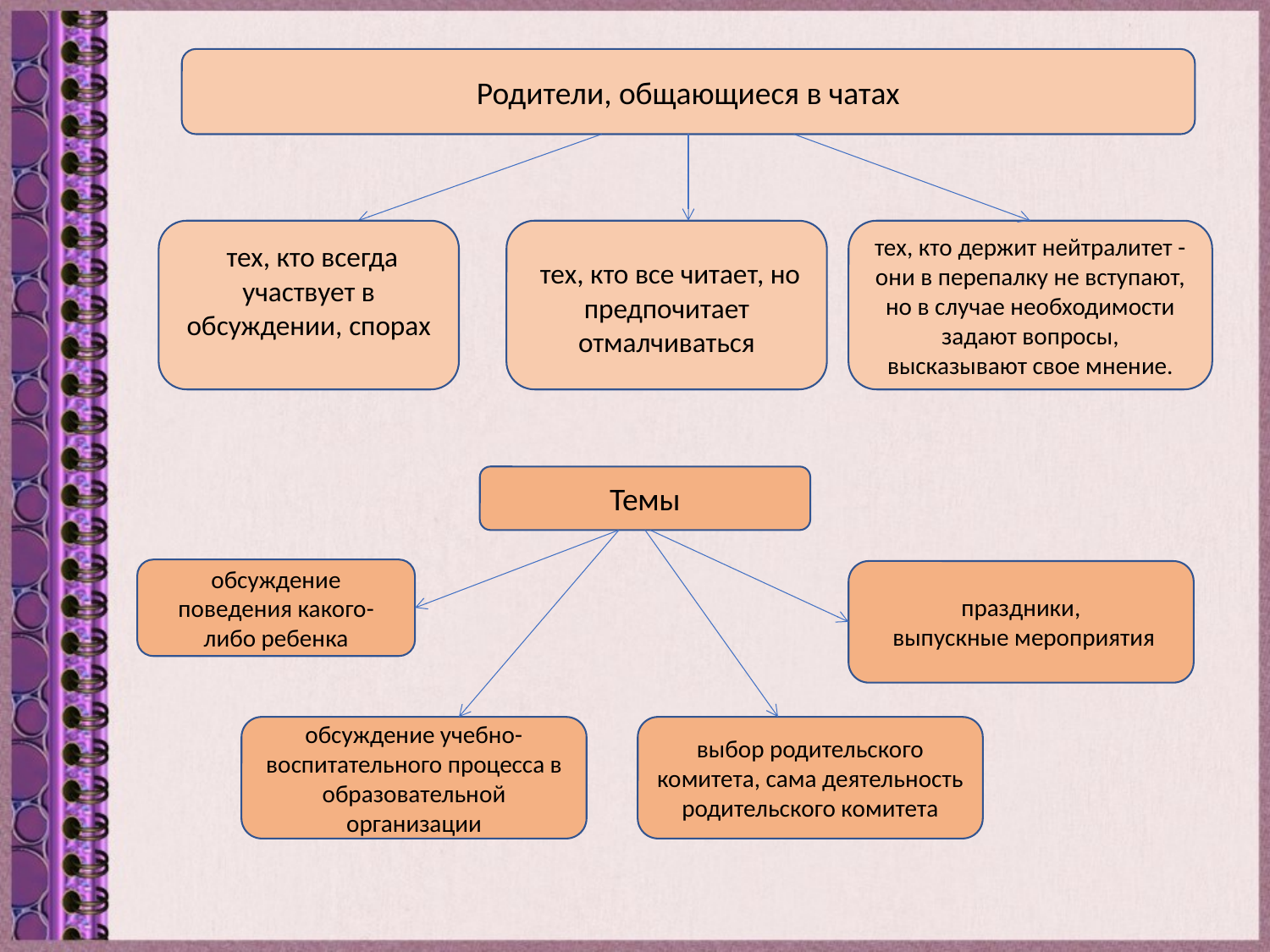

Родители, общающиеся в чатах
 тех, кто всегда участвует в обсуждении, спорах
 тех, кто все читает, но предпочитает отмалчиваться
тех, кто держит нейтралитет - они в перепалку не вступают, но в случае необходимости задают вопросы, высказывают свое мнение.
Темы
обсуждение поведения какого-либо ребенка
праздники,
 выпускные мероприятия
обсуждение учебно-воспитательного процесса в образовательной организации
выбор родительского комитета, сама деятельность родительского комитета